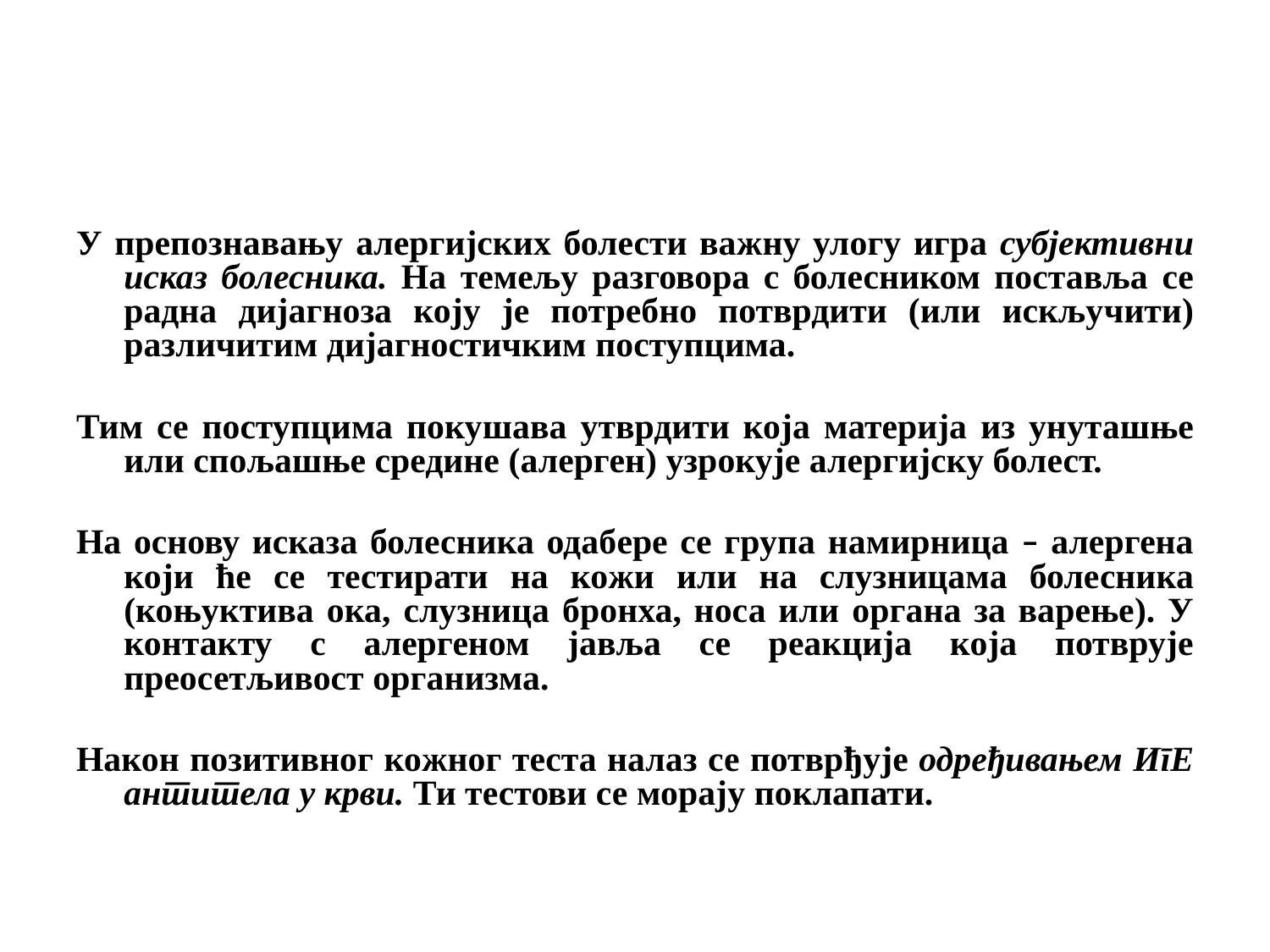

У препознавању алергијских болести важну улогу игра субјективни исказ болесника. На темељу разговора с болесником поставља се радна дијагноза коју је потребно потврдити (или искључити) различитим дијагностичким поступцима.

Тим се поступцима покушава утврдити која материја из унуташње или спољашње средине (алерген) узрокује алергијску болест.

На основу исказа болесника одабере се група намирница – алергена који ће се тестирати на кожи или на слузницама болесника (коњуктива ока, слузница бронха, носа или органа за варење). У контакту с алергеном јавља се реакција која потврује преосетљивост организма.

Након позитивног кожног теста налаз се потврђује одређивањем ИгЕ антитела у крви. Ти тестови се морају поклапати.